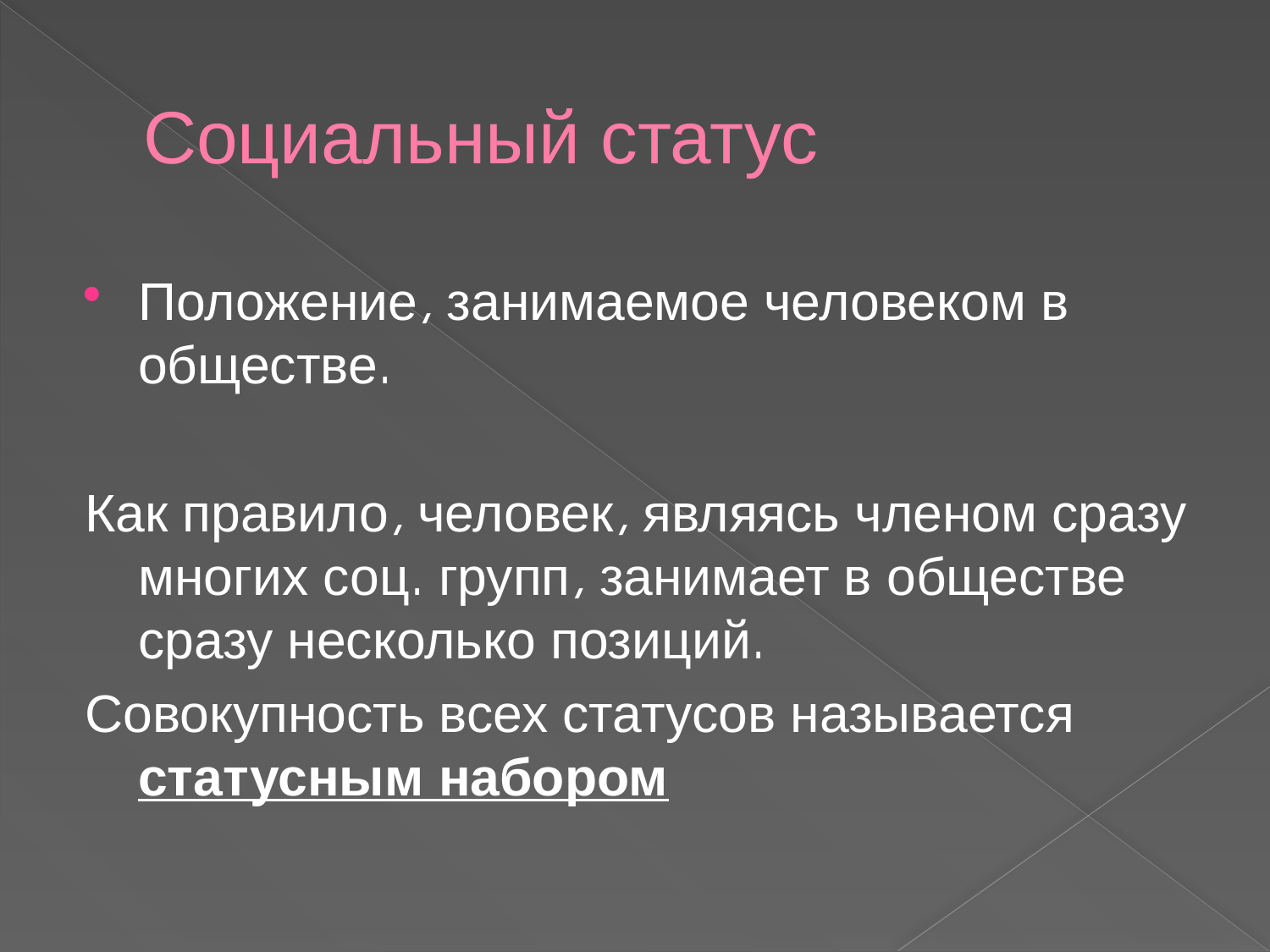

# Социальный статус
Положение, занимаемое человеком в обществе.

Как правило, человек, являясь членом сразу многих соц. групп, занимает в обществе сразу несколько позиций.
Совокупность всех статусов называется статусным набором